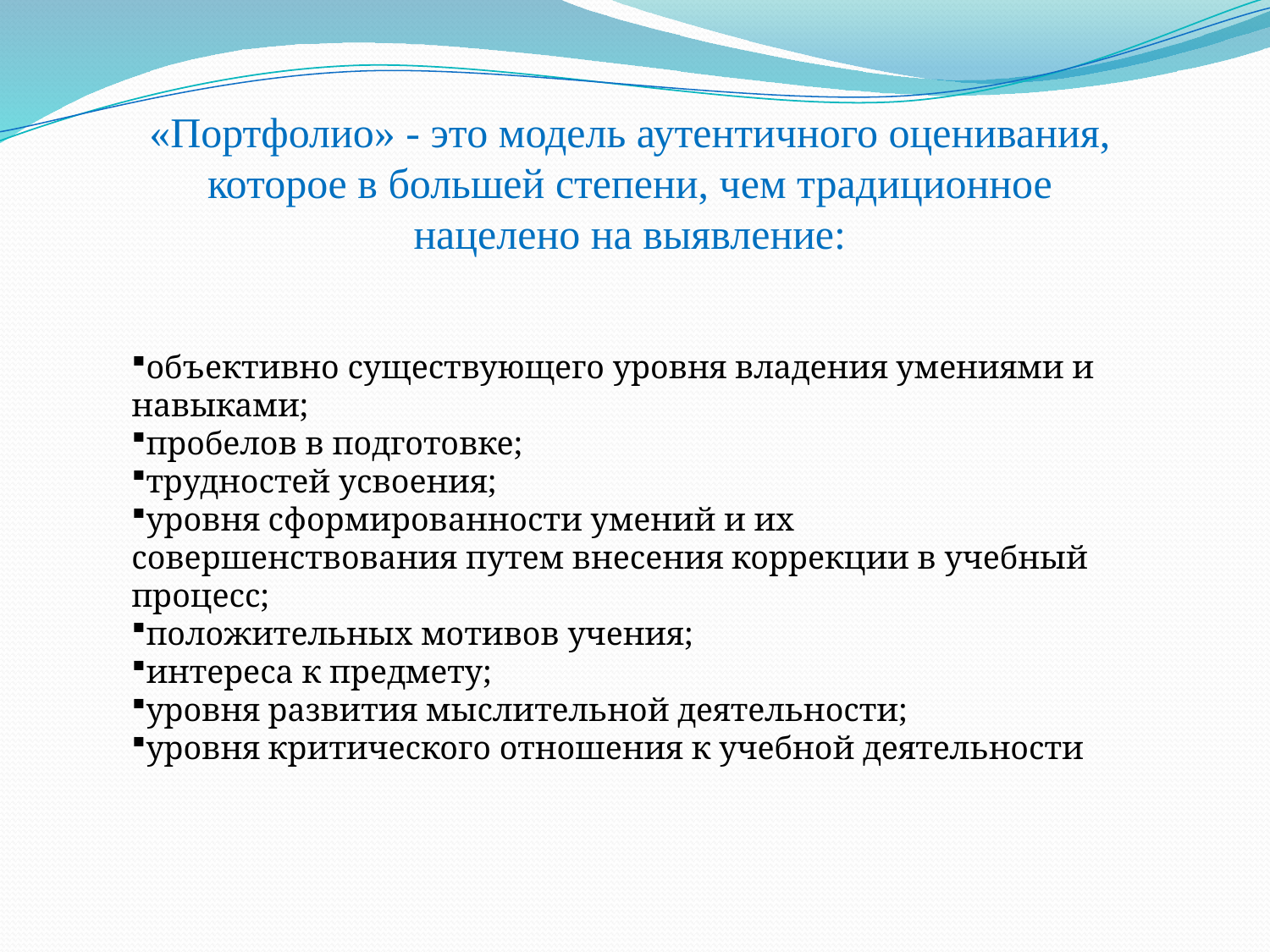

«Портфолио» - это модель аутентичного оценивания, которое в большей степени, чем традиционное нацелено на выявление:

объективно существующего уровня владения умениями и навыками;
пробелов в подготовке;
трудностей усвоения;
уровня сформированности умений и их совершенствования путем внесения коррекции в учебный процесс;
положительных мотивов учения;
интереса к предмету;
уровня развития мыслительной деятельности;
уровня критического отношения к учебной деятельности